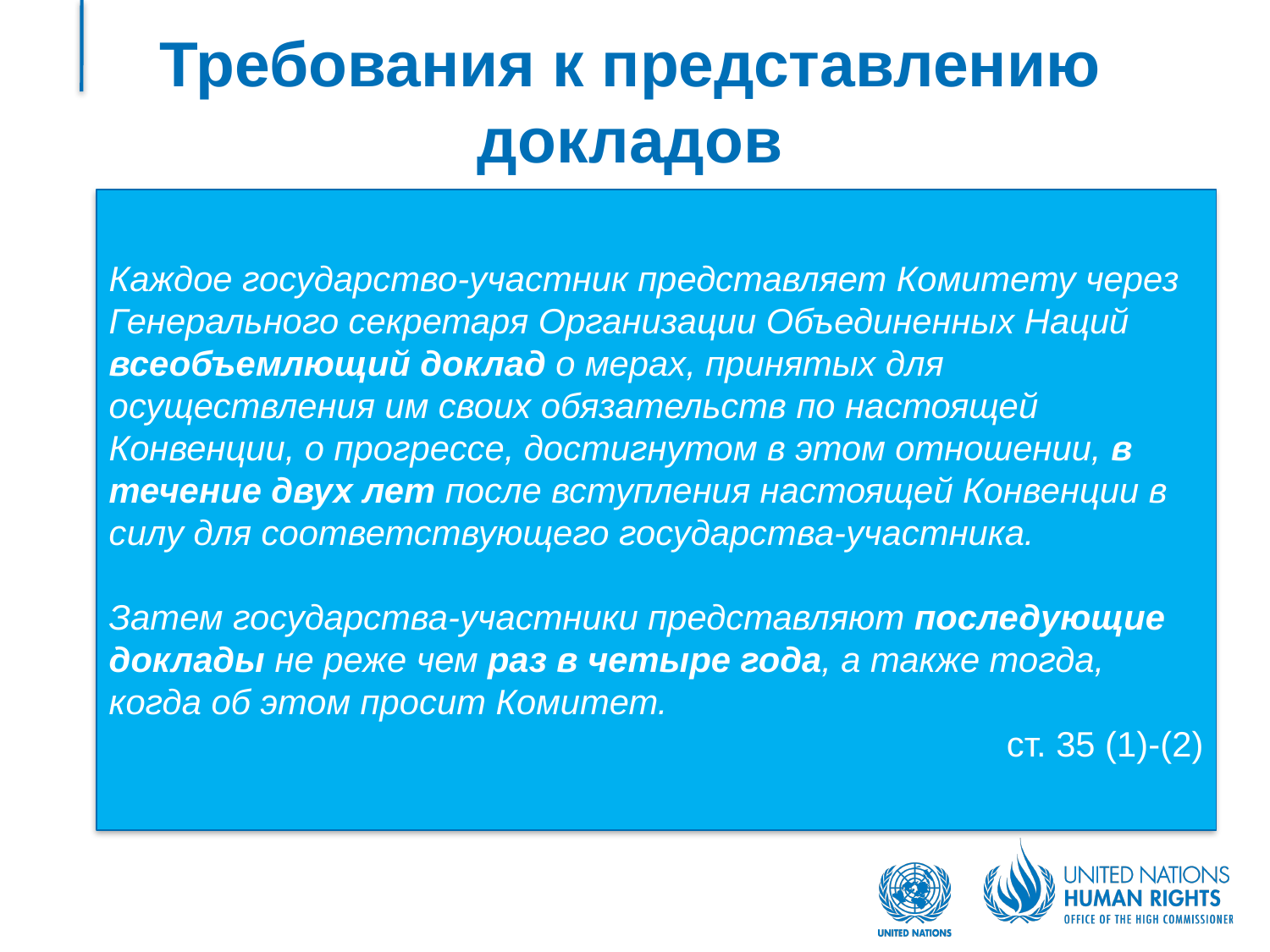

# Требования к представлению докладов
Каждое государство-участник представляет Комитету через Генерального секретаря Организации Объединенных Наций всеобъемлющий доклад о мерах, принятых для осуществления им своих обязательств по настоящей Конвенции, о прогрессе, достигнутом в этом отношении, в течение двух лет после вступления настоящей Конвенции в силу для соответствующего государства-участника.

Затем государства-участники представляют последующие доклады не реже чем раз в четыре года, а также тогда, когда об этом просит Комитет.
ст. 35 (1)-(2)